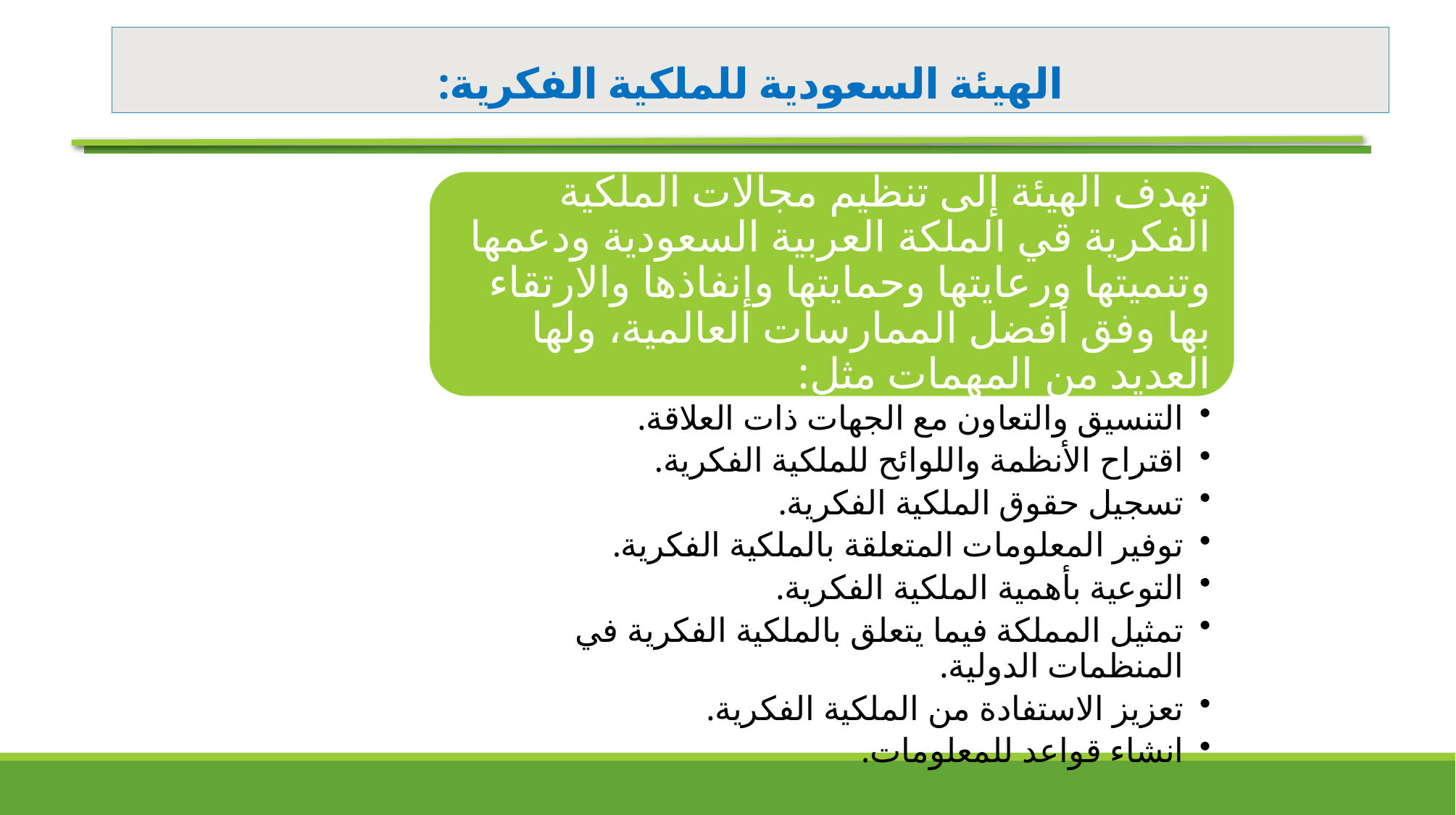

# الهيئة السعودية للملكية الفكرية:
تهدف الهيئة إلى تنظيم مجالات الملكية الفكرية قي الملكة العربية السعودية ودعمها وتنميتها ورعايتها وحمايتها وإنفاذها والارتقاء بها وفق أفضل الممارسات العالمية، ولها العديد من المهمات مثل:
التنسيق والتعاون مع الجهات ذات العلاقة.
اقتراح الأنظمة واللوائح للملكية الفكرية.
تسجيل حقوق الملكية الفكرية.
توفير المعلومات المتعلقة بالملكية الفكرية.
التوعية بأهمية الملكية الفكرية.
تمثيل المملكة فيما يتعلق بالملكية الفكرية في المنظمات الدولية.
تعزيز الاستفادة من الملكية الفكرية.
انشاء قواعد للمعلومات.